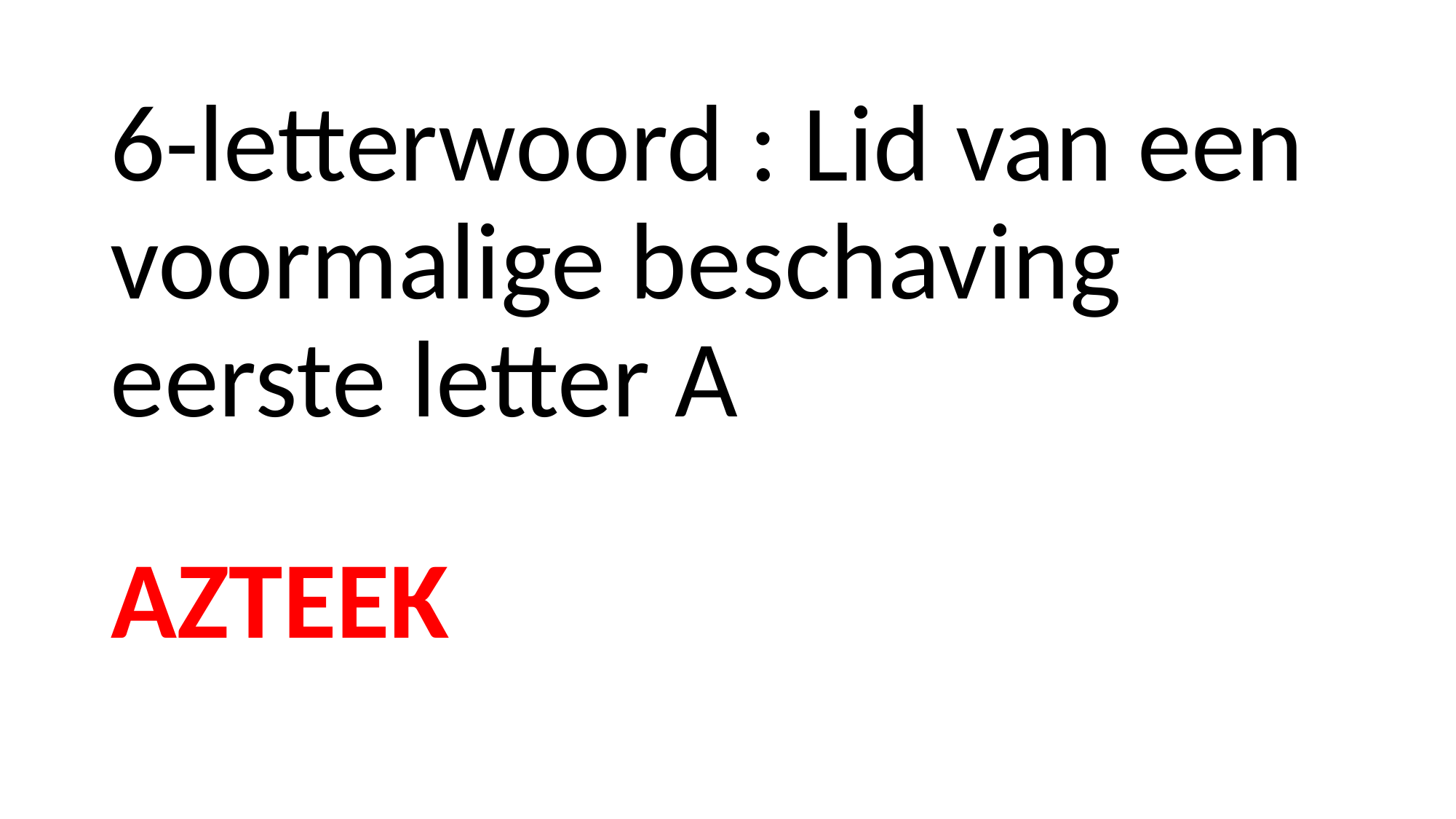

# 6-letterwoord : Lid van een voormalige beschaving eerste letter A
AZTEEK